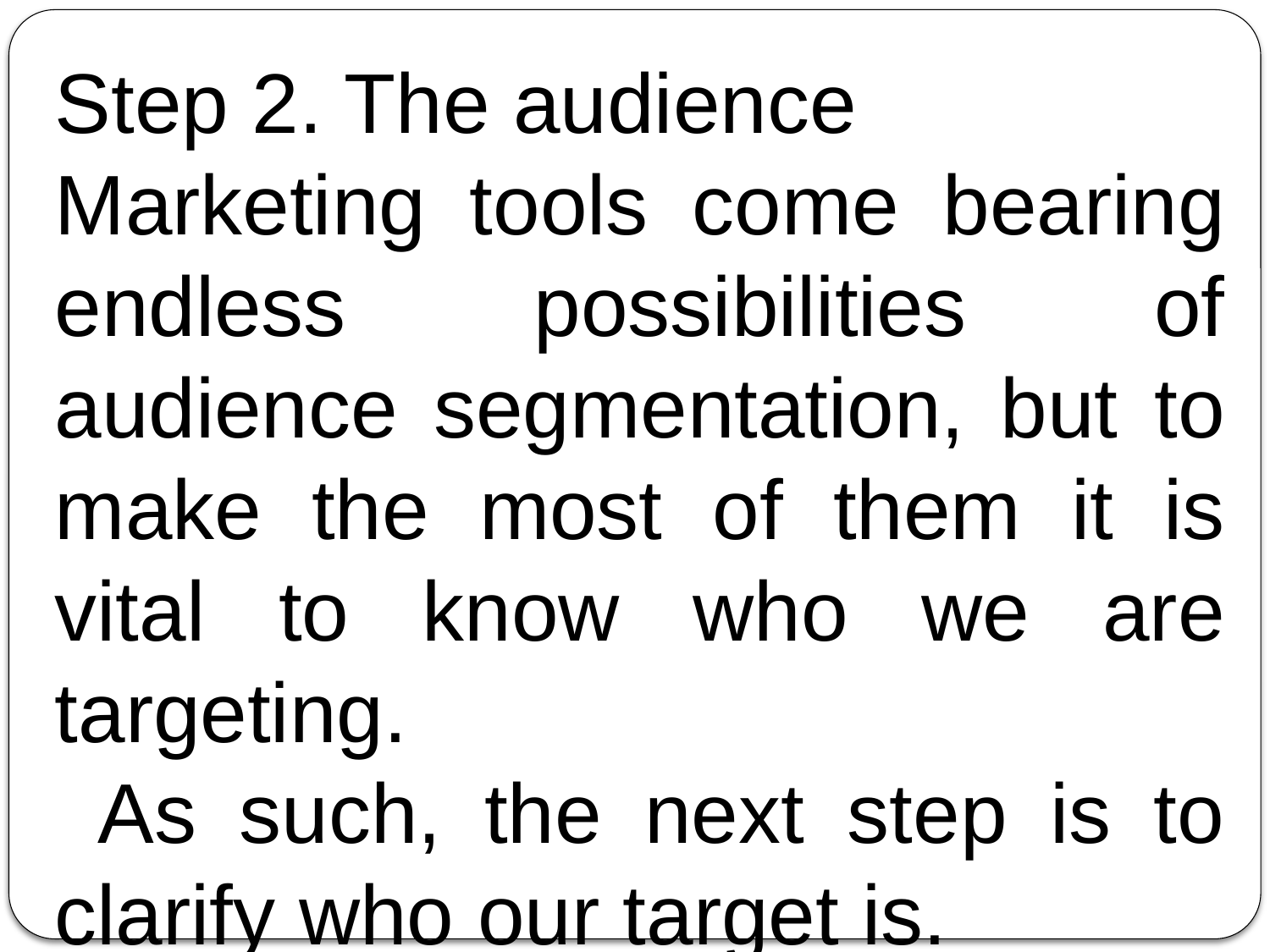

Step 2. The audience
Marketing tools come bearing endless possibilities of audience segmentation, but to make the most of them it is vital to know who we are targeting.
 As such, the next step is to clarify who our target is.